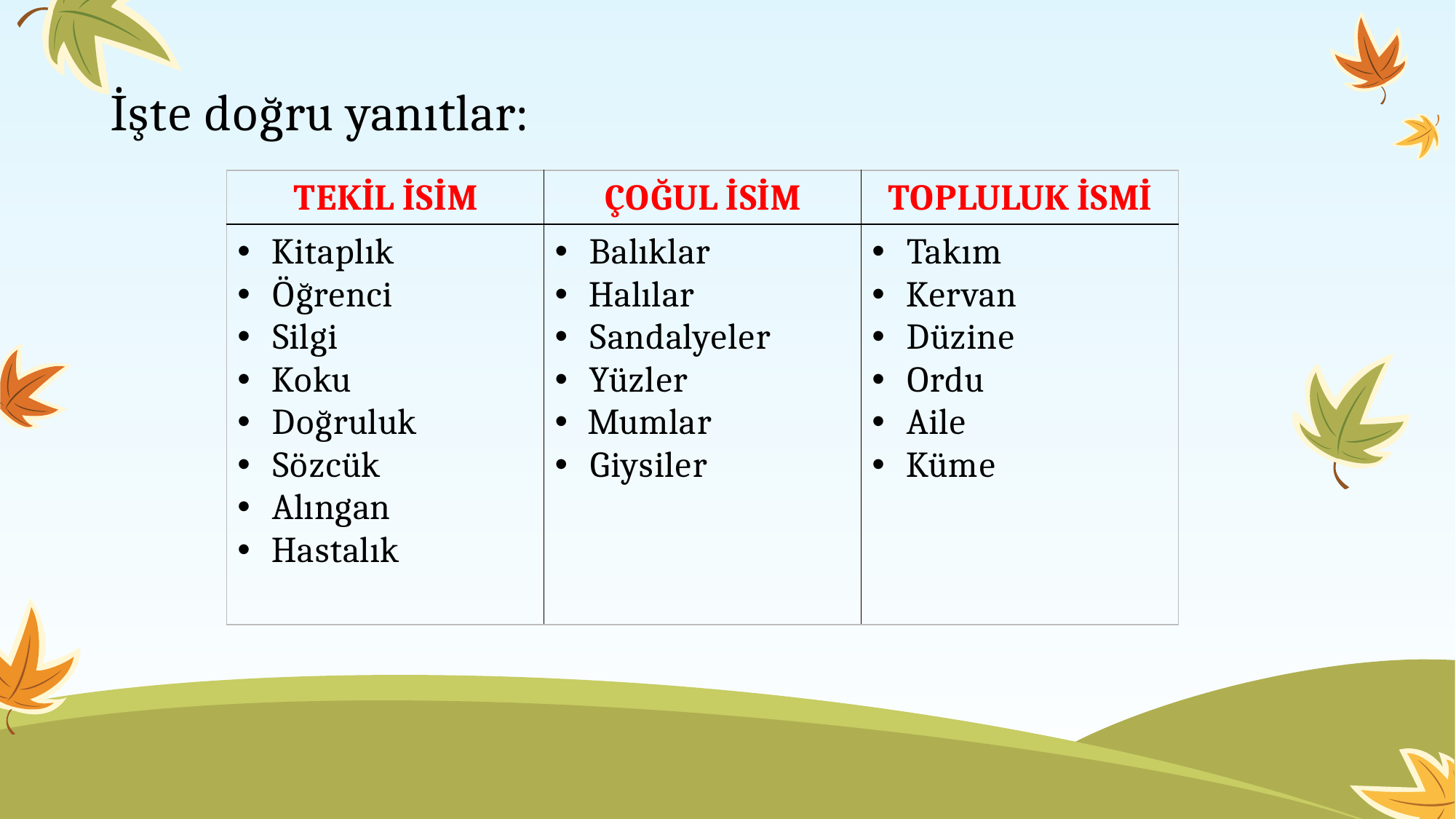

# İşte doğru yanıtlar:
| TEKİL İSİM | ÇOĞUL İSİM | TOPLULUK İSMİ |
| --- | --- | --- |
| Kitaplık Öğrenci Silgi Koku Doğruluk Sözcük Alıngan Hastalık | Balıklar Halılar Sandalyeler Yüzler Mumlar Giysiler | Takım Kervan Düzine Ordu Aile Küme |